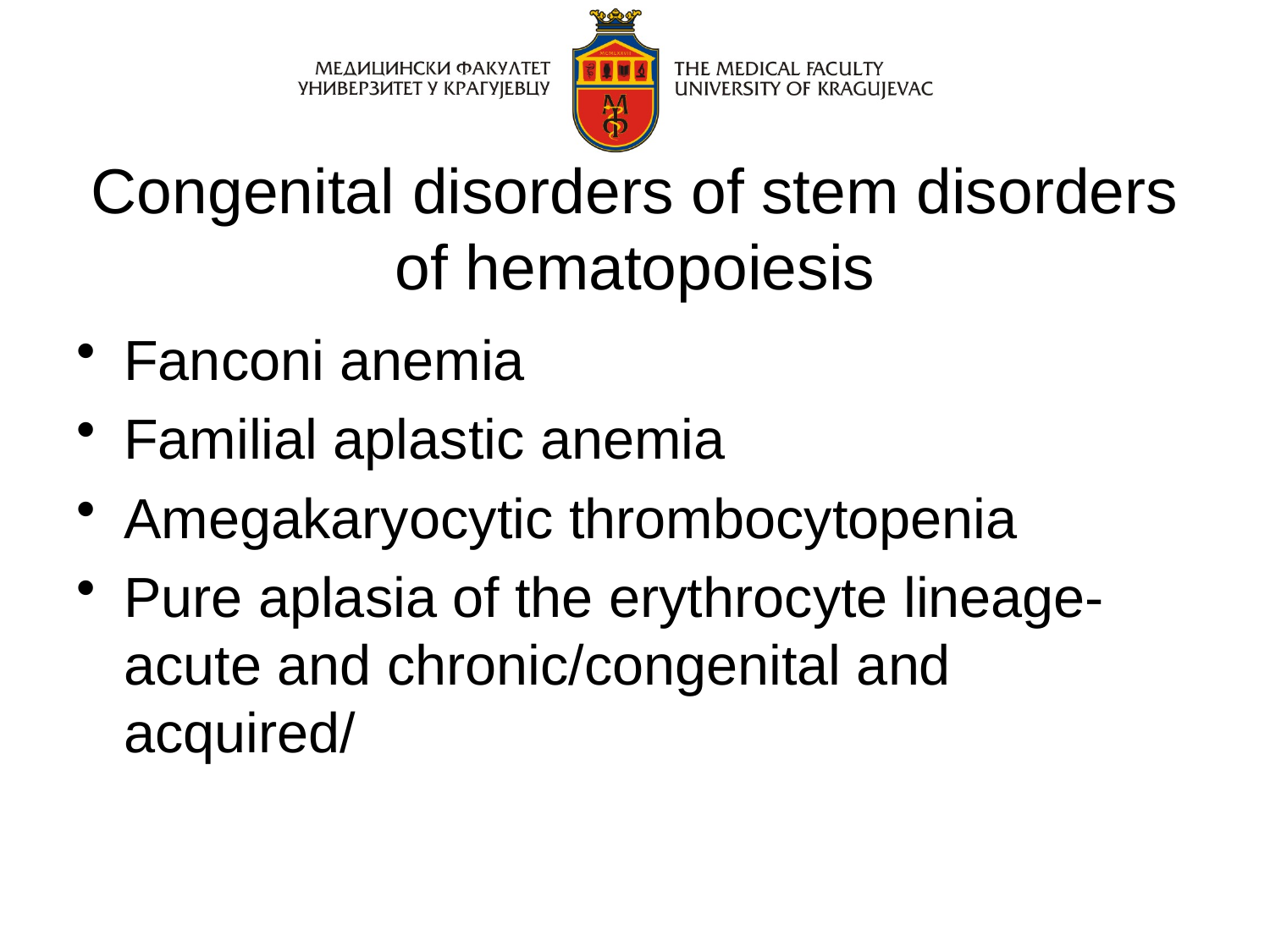

# Congenital disorders of stem disorders of hematopoiesis
Fanconi anemia
Familial aplastic anemia
Amegakaryocytic thrombocytopenia
Pure aplasia of the erythrocyte lineage-acute and chronic/congenital and acquired/